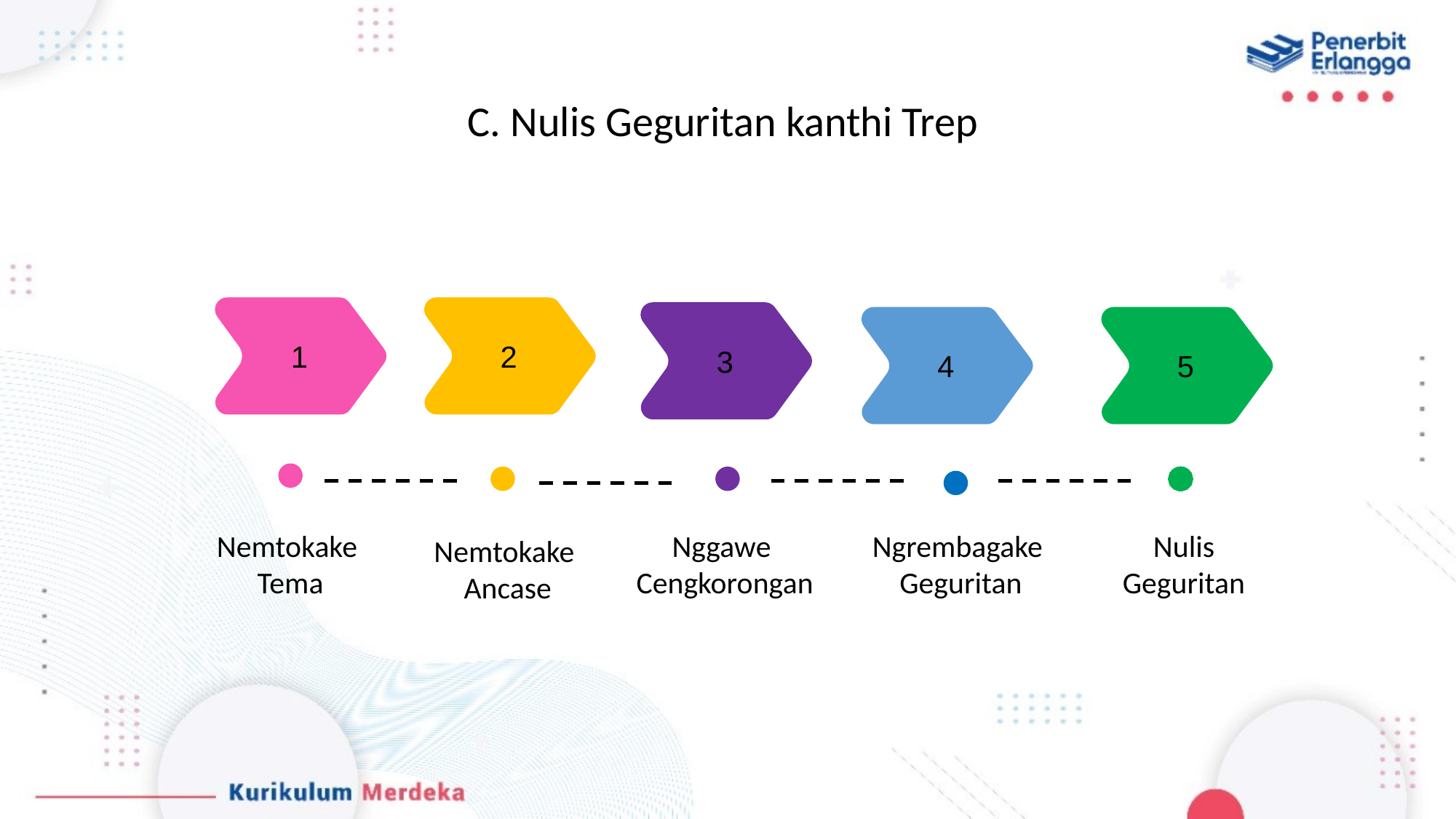

# C. Nulis Geguritan kanthi Trep
1
2
3
4
5

Ngrembagake
Geguritan
Nulis
Geguritan
Nemtokake
Tema
Nggawe
Cengkorongan
Nemtokake
Ancase